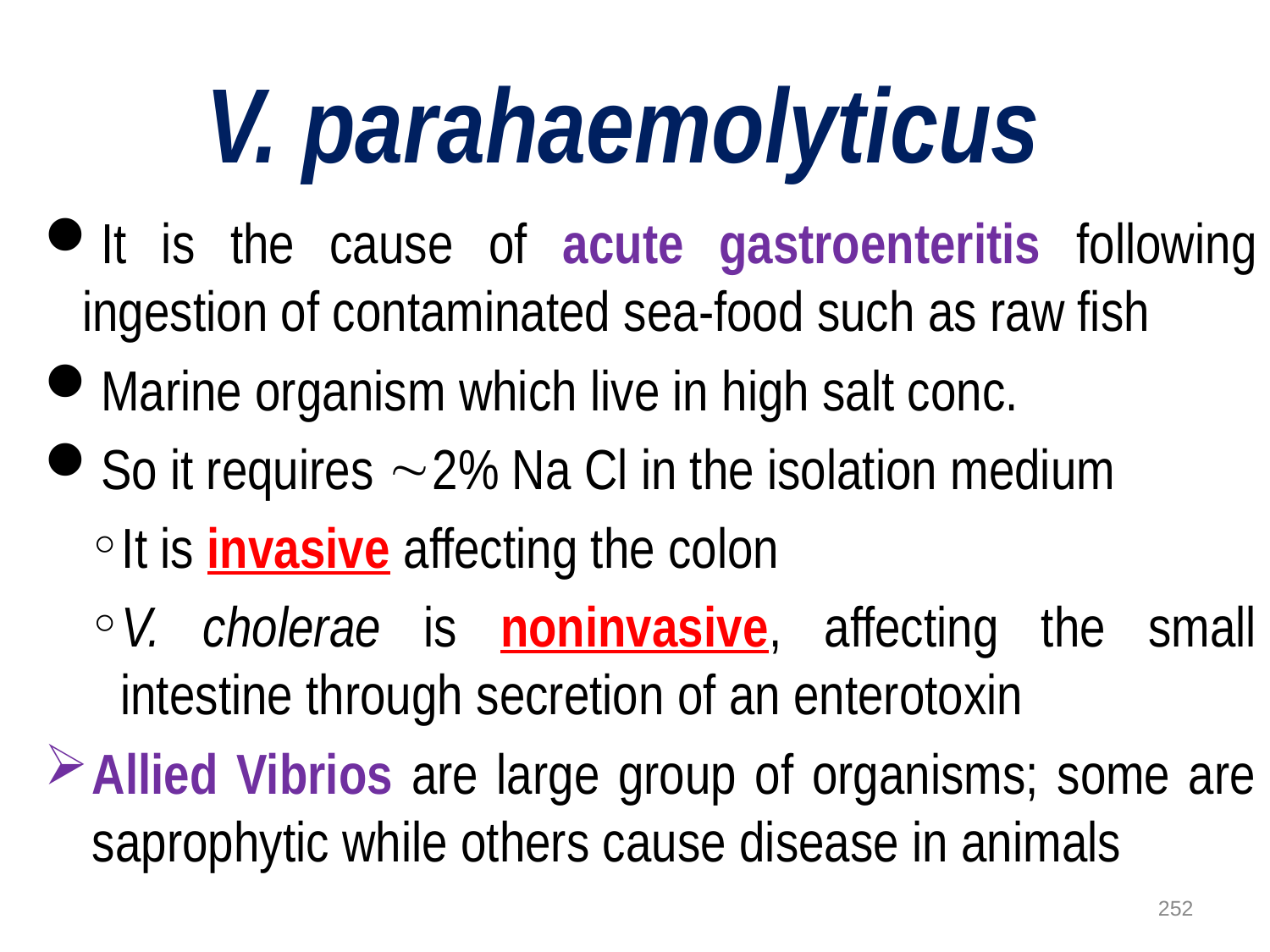

# V. parahaemolyticus
It is the cause of acute gastroenteritis following ingestion of contaminated sea-food such as raw fish
Marine organism which live in high salt conc.
So it requires ∼2% Na Cl in the isolation medium
It is invasive affecting the colon
V. cholerae is noninvasive, affecting the small intestine through secretion of an enterotoxin
Allied Vibrios are large group of organisms; some are saprophytic while others cause disease in animals

252